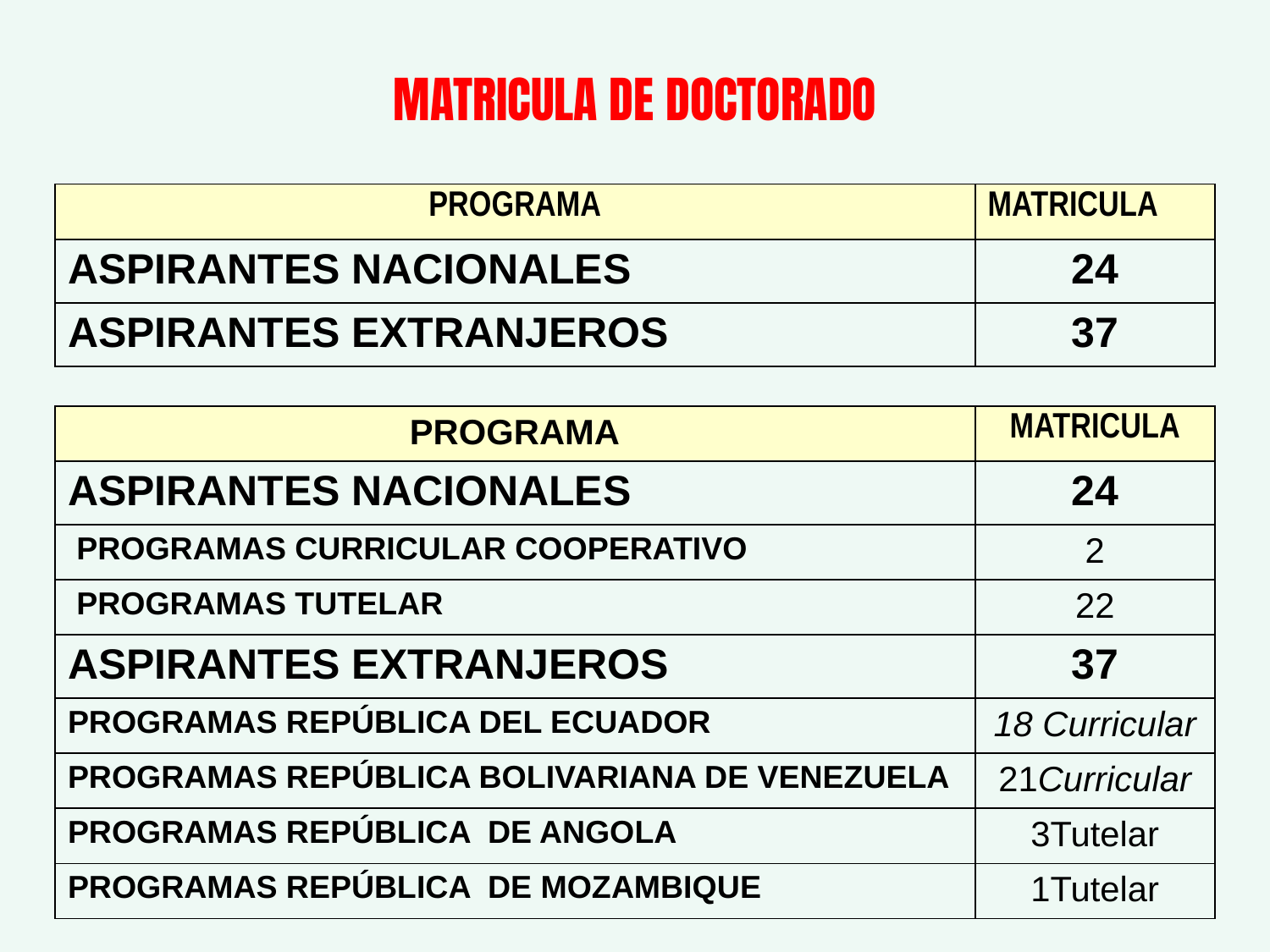

MATRICULA DE DOCTORADO
| PROGRAMA | MATRICULA |
| --- | --- |
| ASPIRANTES NACIONALES | 24 |
| ASPIRANTES EXTRANJEROS | 37 |
| PROGRAMA | MATRICULA |
| --- | --- |
| ASPIRANTES NACIONALES | 24 |
| PROGRAMAS CURRICULAR COOPERATIVO | 2 |
| PROGRAMAS TUTELAR | 22 |
| ASPIRANTES EXTRANJEROS | 37 |
| PROGRAMAS REPÚBLICA DEL ECUADOR | 18 Curricular |
| PROGRAMAS REPÚBLICA BOLIVARIANA DE VENEZUELA | 21Curricular |
| PROGRAMAS REPÚBLICA DE ANGOLA | 3Tutelar |
| PROGRAMAS REPÚBLICA DE MOZAMBIQUE | 1Tutelar |